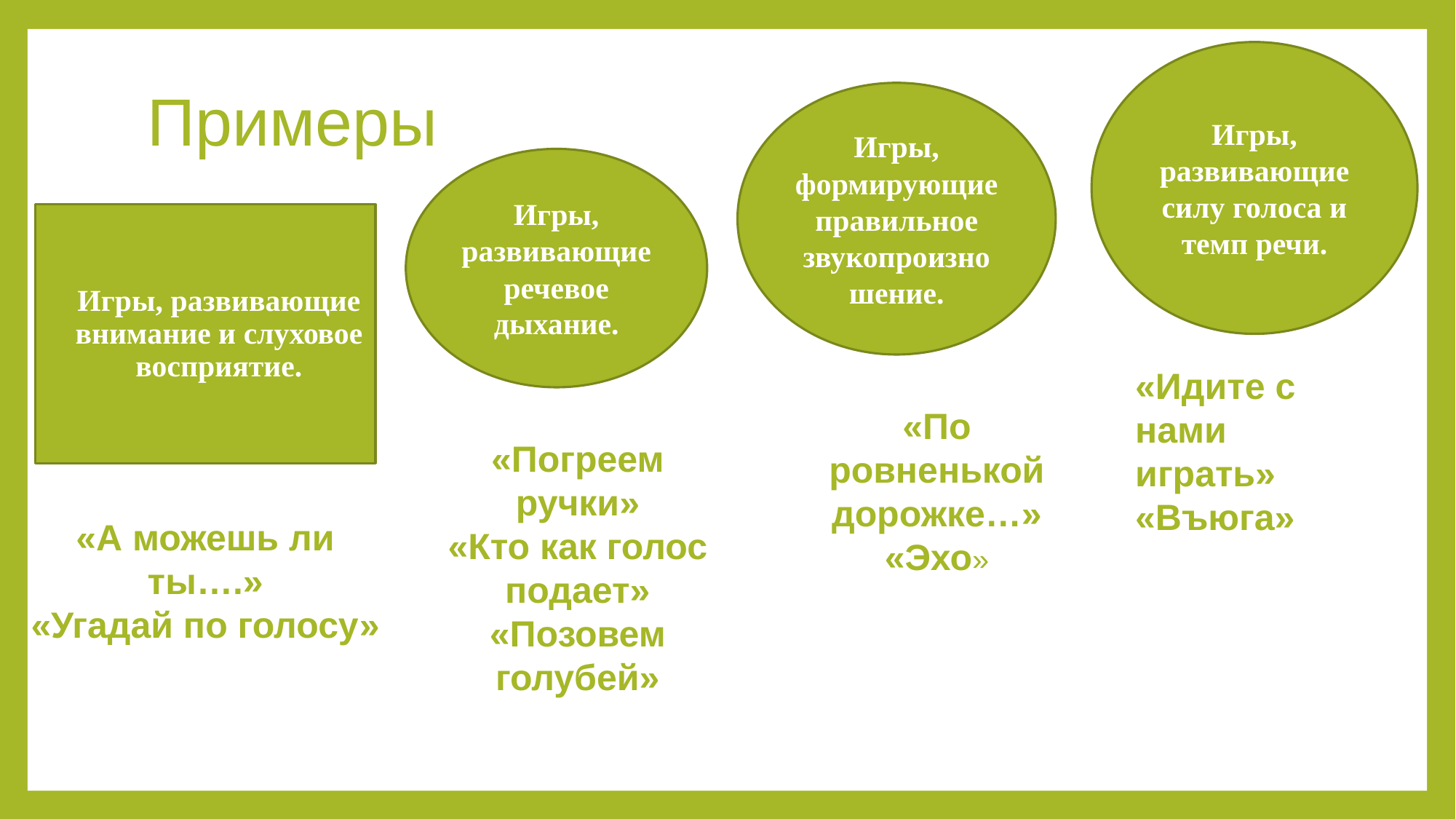

Игры, развивающие силу голоса и темп речи.
# Примеры
Игры, формирующие правильное звукопроизношение.
Игры, развивающие речевое дыхание.
Игры, развивающие внимание и слуховое восприятие.
«Идите с нами играть»
«Въюга»
«По ровненькой дорожке…»
«Эхо»

«Погреем ручки»
«Кто как голос подает»
«Позовем голубей»

«А можешь ли ты….»
«Угадай по голосу»